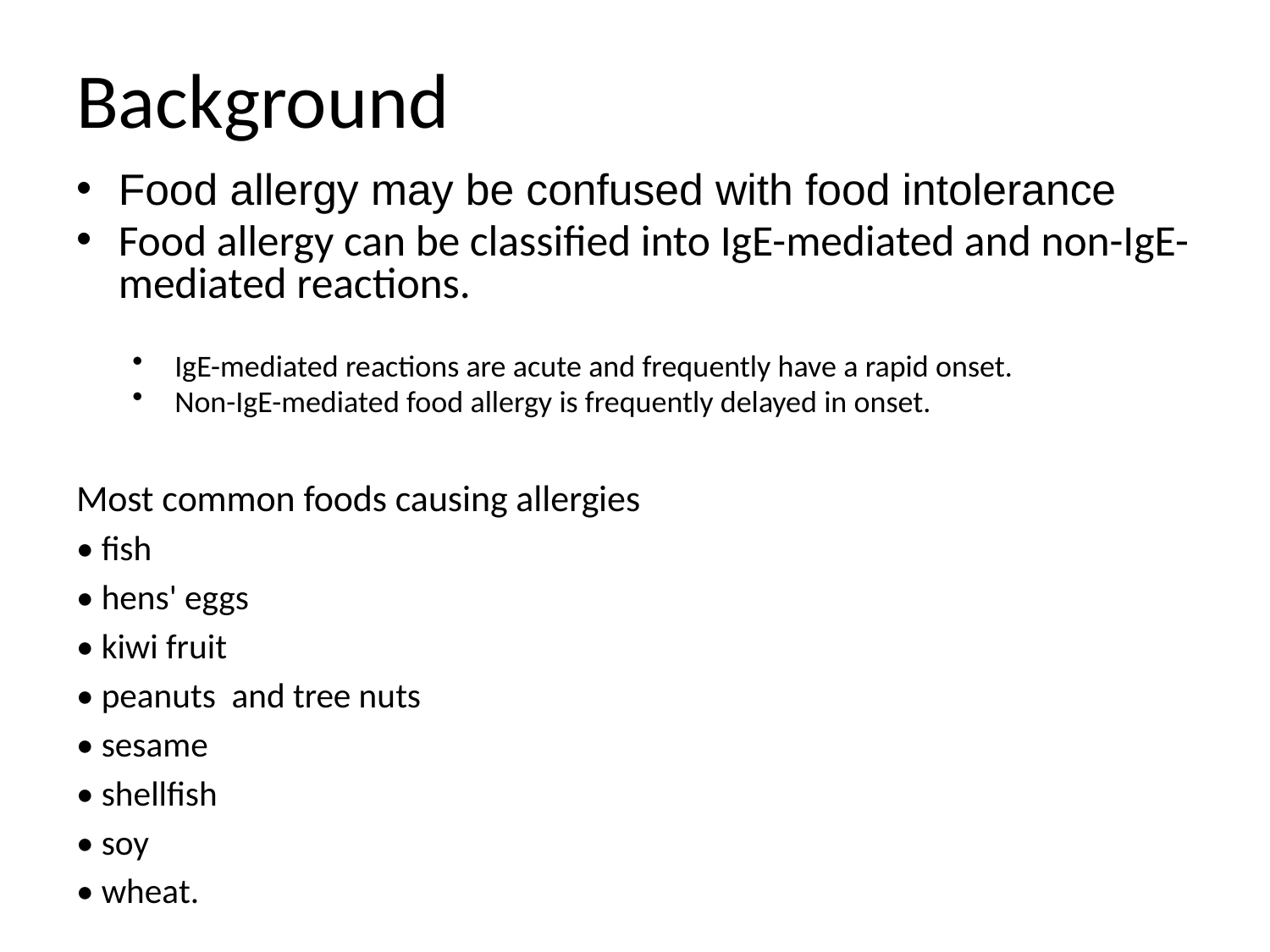

# Background
Food allergy may be confused with food intolerance
Food allergy can be classified into IgE-mediated and non-IgE-mediated reactions.

 IgE-mediated reactions are acute and frequently have a rapid onset.
 Non-IgE-mediated food allergy is frequently delayed in onset.

Most common foods causing allergies
• fish
• hens' eggs
• kiwi fruit
• peanuts  and tree nuts
• sesame
• shellfish
• soy
• wheat.